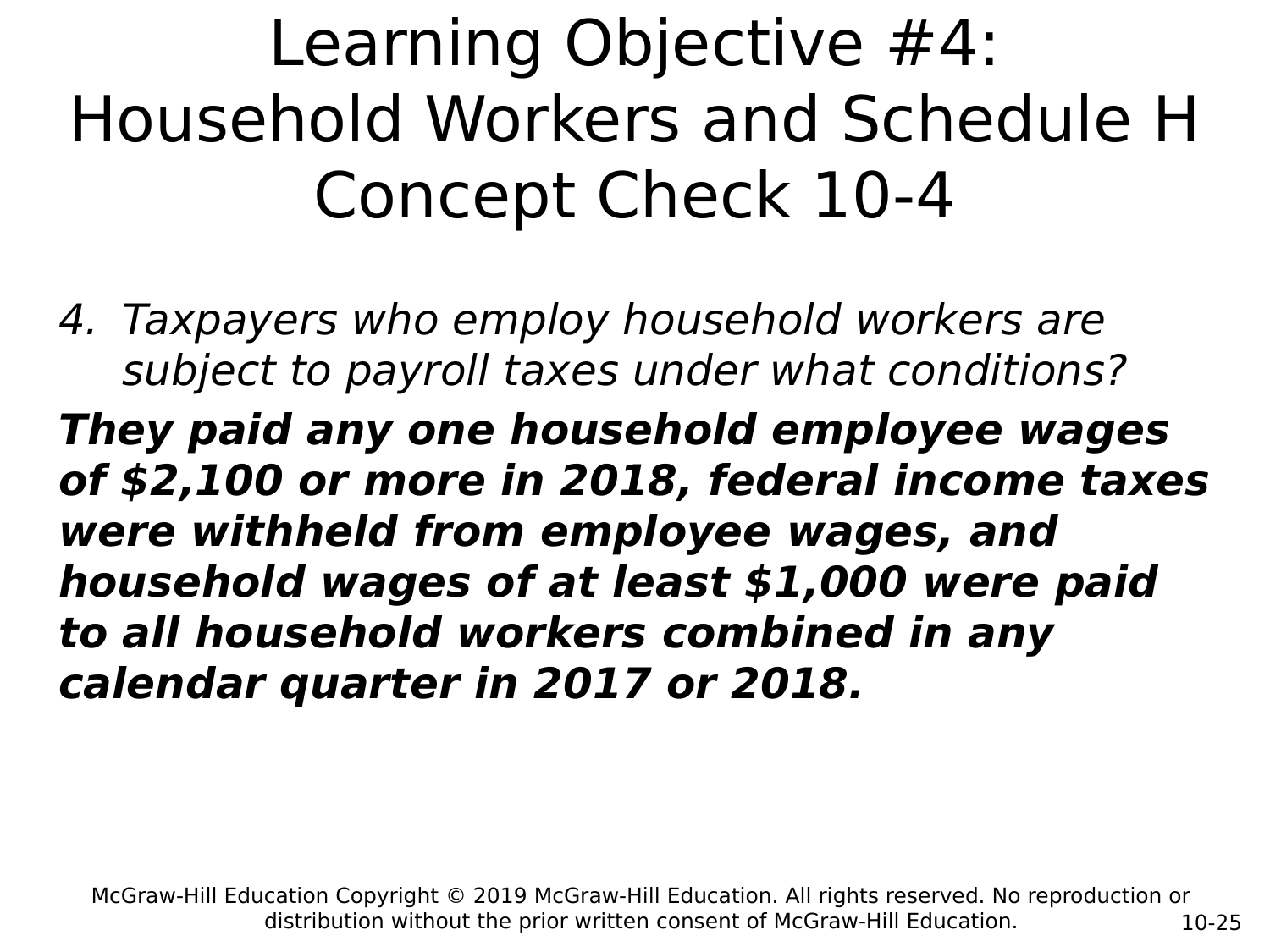

# Learning Objective #4: Household Workers and Schedule H Concept Check 10-4
Taxpayers who employ household workers are subject to payroll taxes under what conditions?
They paid any one household employee wages of $2,100 or more in 2018, federal income taxes were withheld from employee wages, and household wages of at least $1,000 were paid to all household workers combined in any calendar quarter in 2017 or 2018.
McGraw-Hill Education Copyright © 2019 McGraw-Hill Education. All rights reserved. No reproduction or distribution without the prior written consent of McGraw-Hill Education.
10-25